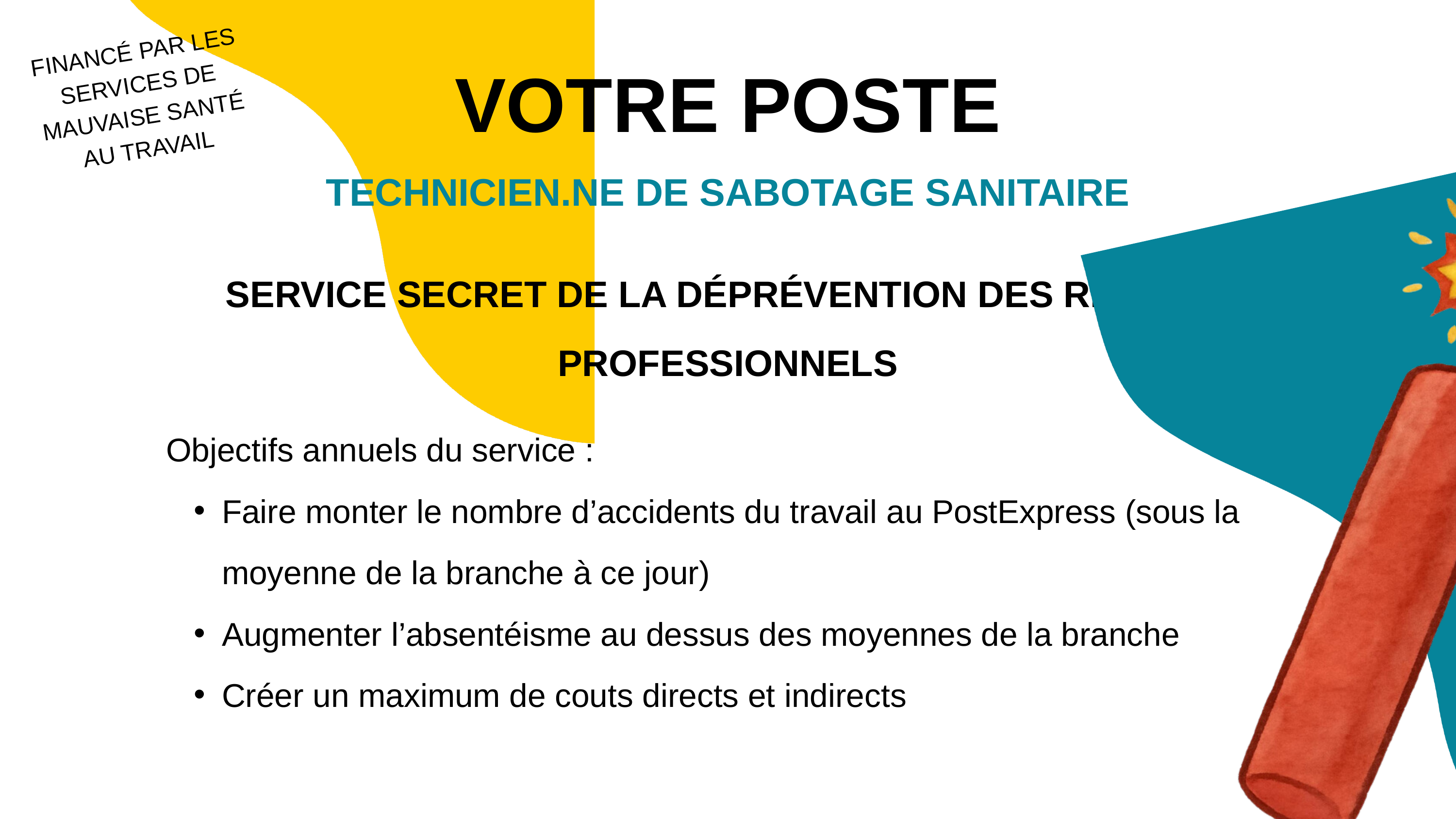

FINANCÉ PAR LES SERVICES DE MAUVAISE SANTÉ AU TRAVAIL
VOTRE POSTE

TECHNICIEN.NE DE SABOTAGE SANITAIRE

SERVICE SECRET DE LA DÉPRÉVENTION DES RISQUES PROFESSIONNELS​

Objectifs annuels du service :​
Faire monter le nombre d’accidents du travail au PostExpress (sous la moyenne de la branche à ce jour)​
Augmenter l’absentéisme au dessus des moyennes de la branche​
Créer un maximum de couts directs et indirects